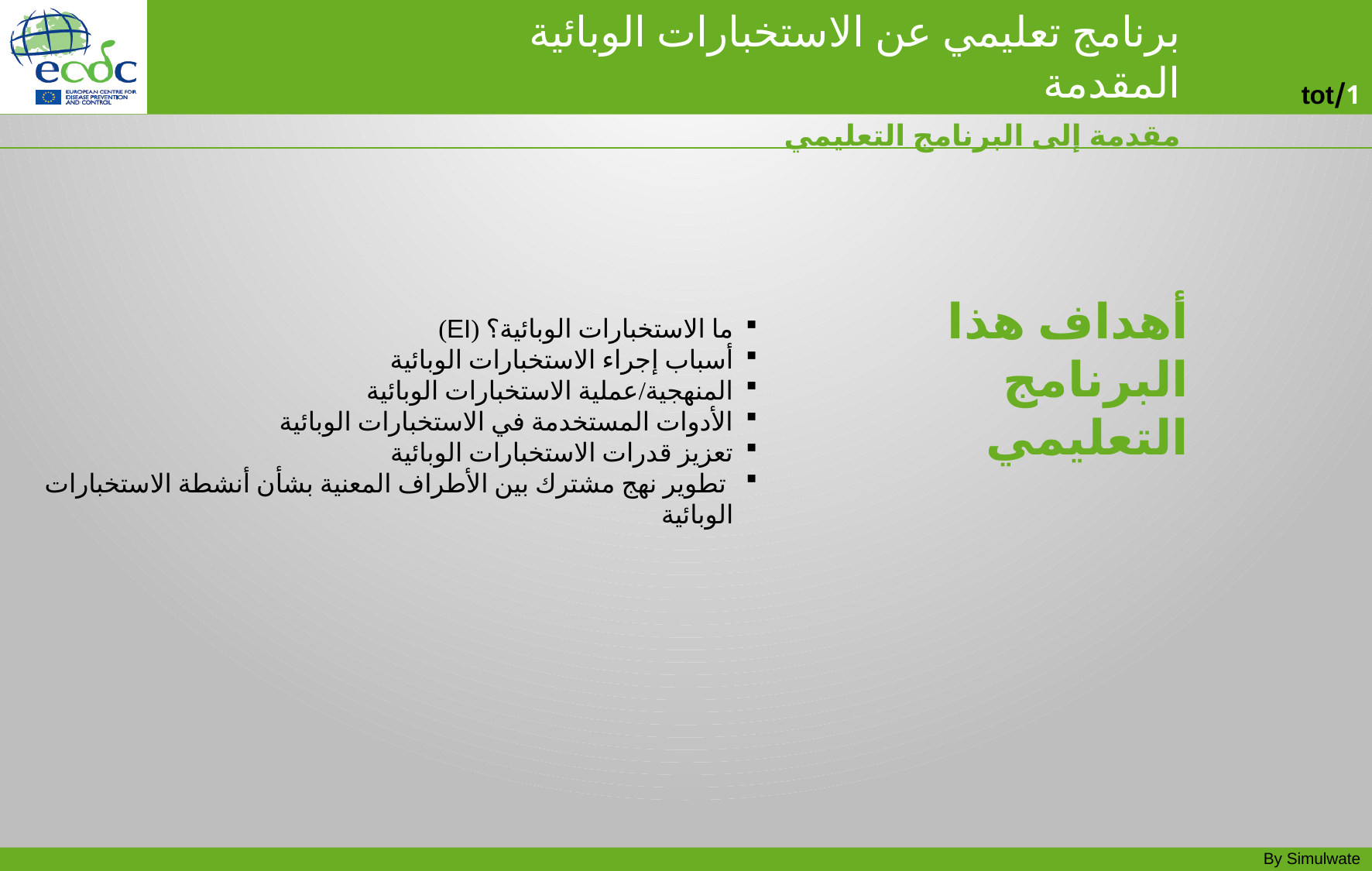

مقدمة إلى البرنامج التعليمي
ما الاستخبارات الوبائية؟ (EI)
أسباب إجراء الاستخبارات الوبائية
المنهجية/عملية الاستخبارات الوبائية
الأدوات المستخدمة في الاستخبارات الوبائية
تعزيز قدرات الاستخبارات الوبائية
 تطوير نهج مشترك بين الأطراف المعنية بشأن أنشطة الاستخبارات الوبائية
أهداف هذا البرنامج التعليمي